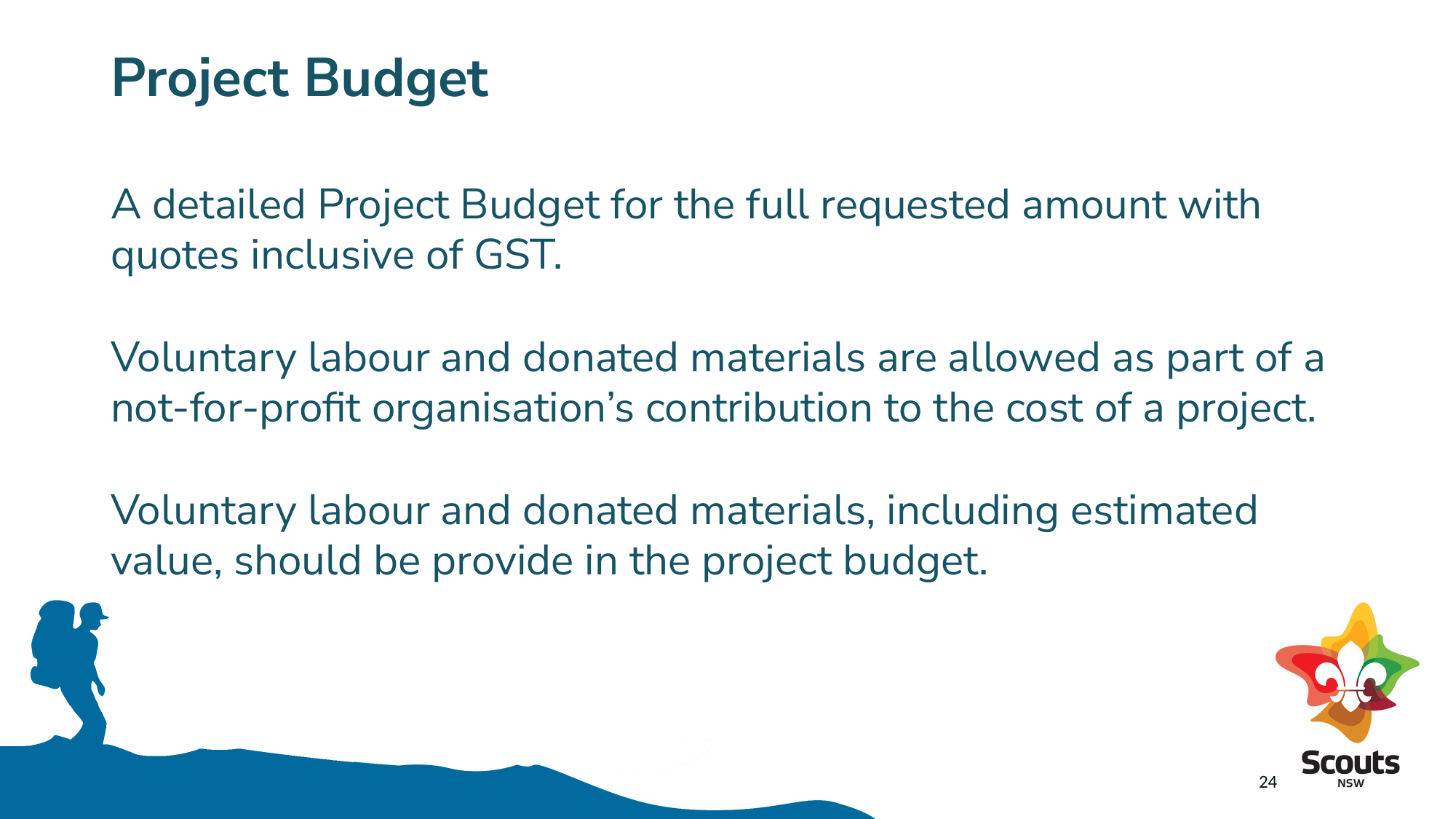

# Project Budget
A detailed Project Budget for the full requested amount with quotes inclusive of GST.

Voluntary labour and donated materials are allowed as part of a not-for-profit organisation’s contribution to the cost of a project.

Voluntary labour and donated materials, including estimated value, should be provide in the project budget.
24